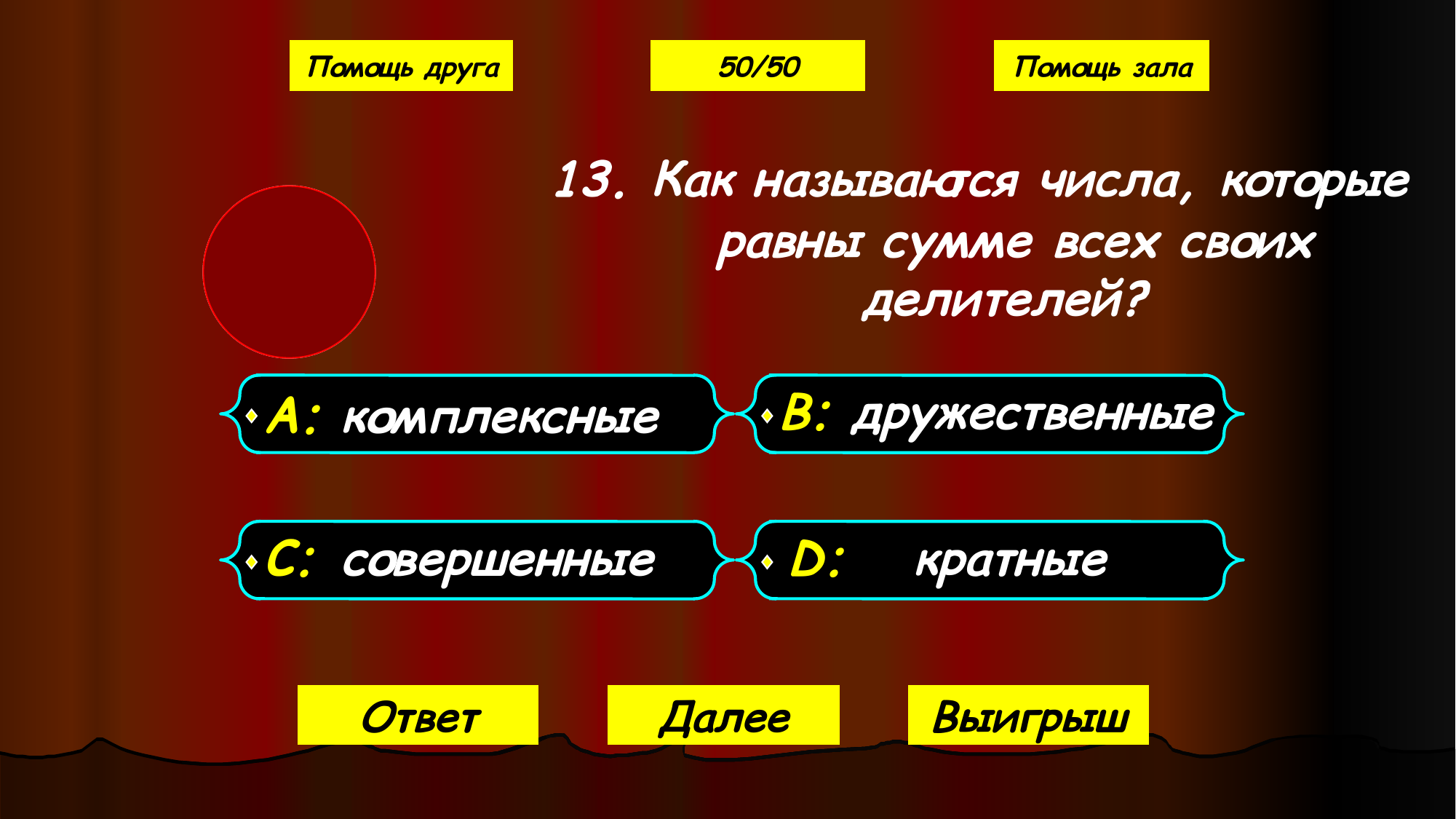

Помощь друга
50/50
Помощь зала
 13. Как называются числа, которые равны сумме всех своих делителей?

А: комплексные

В: дружественные

С:    совершенные

D:    кратные

Ответ
Далее
Выигрыш